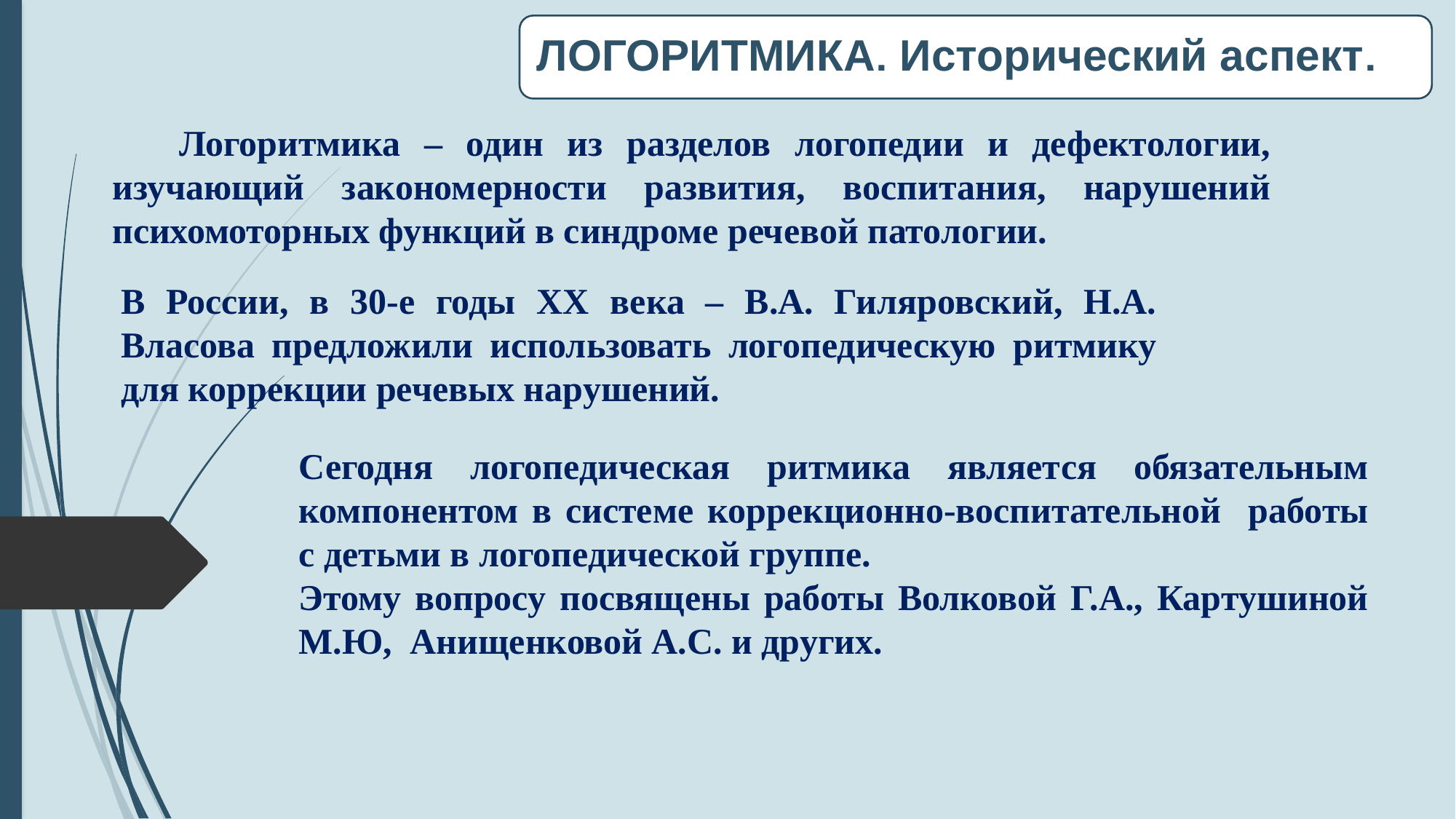

ЛОГОРИТМИКА. Исторический аспект.
   Логоритмика – один из разделов логопедии и дефектологии, изучающий закономерности развития, воспитания, нарушений психомоторных функций в синдроме речевой патологии.

В России, в 30-е годы XX века – В.А. Гиляровский, Н.А. Власова предложили использовать логопедическую ритмику для коррекции речевых нарушений.
Сегодня логопедическая ритмика является обязательным компонентом в системе коррекционно-воспитательной  работы с детьми в логопедической группе.
Этому вопросу посвящены работы Волковой Г.А., Картушиной М.Ю,  Анищенковой А.С. и других.